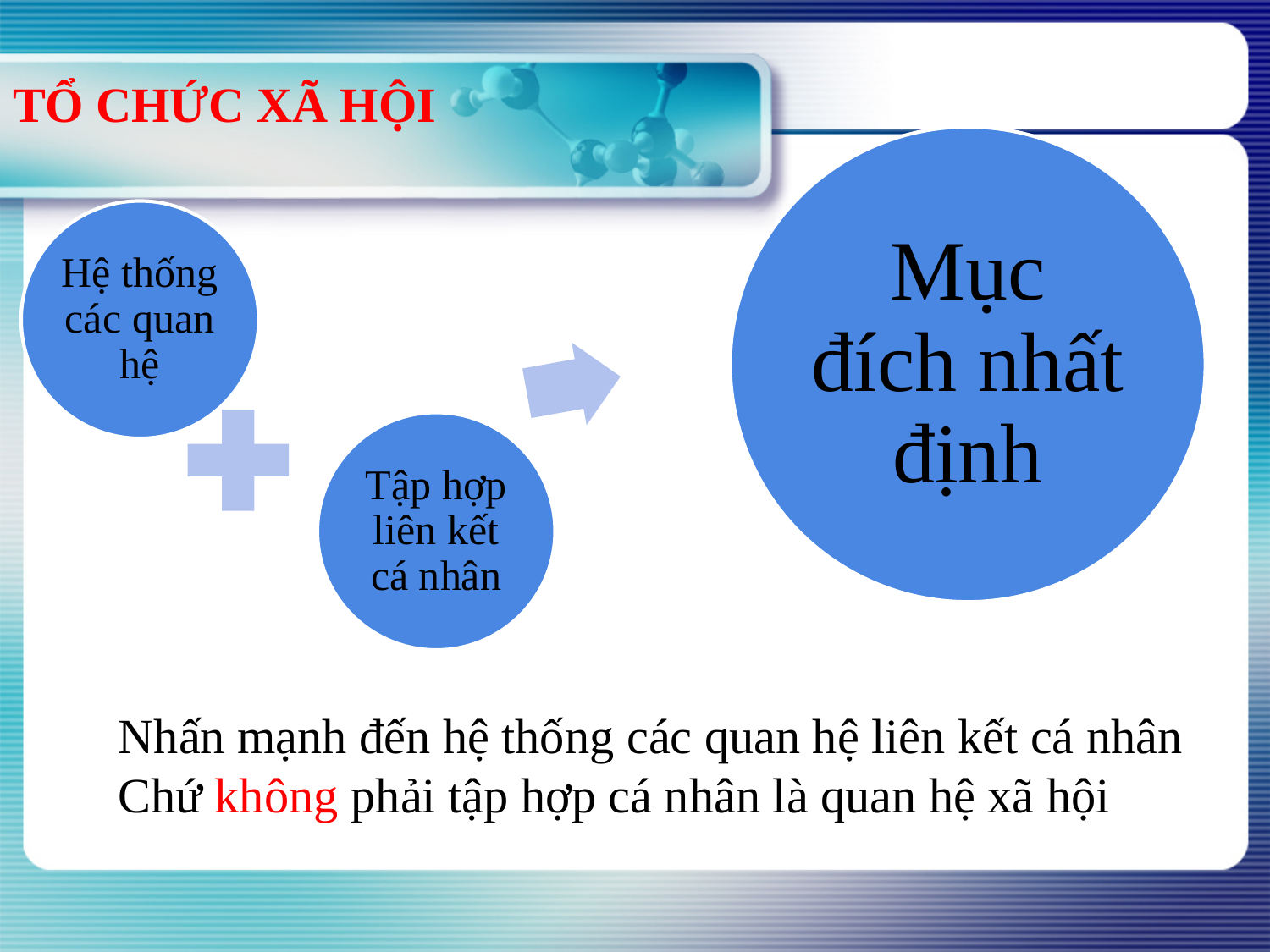

# TỔ CHỨC XÃ HỘI
Hệ thống các quan hệ

Tập hợp liên kết cá nhân

Mục đích nhất định
Nhấn mạnh đến hệ thống các quan hệ liên kết cá nhân
Chứ không phải tập hợp cá nhân là quan hệ xã hội